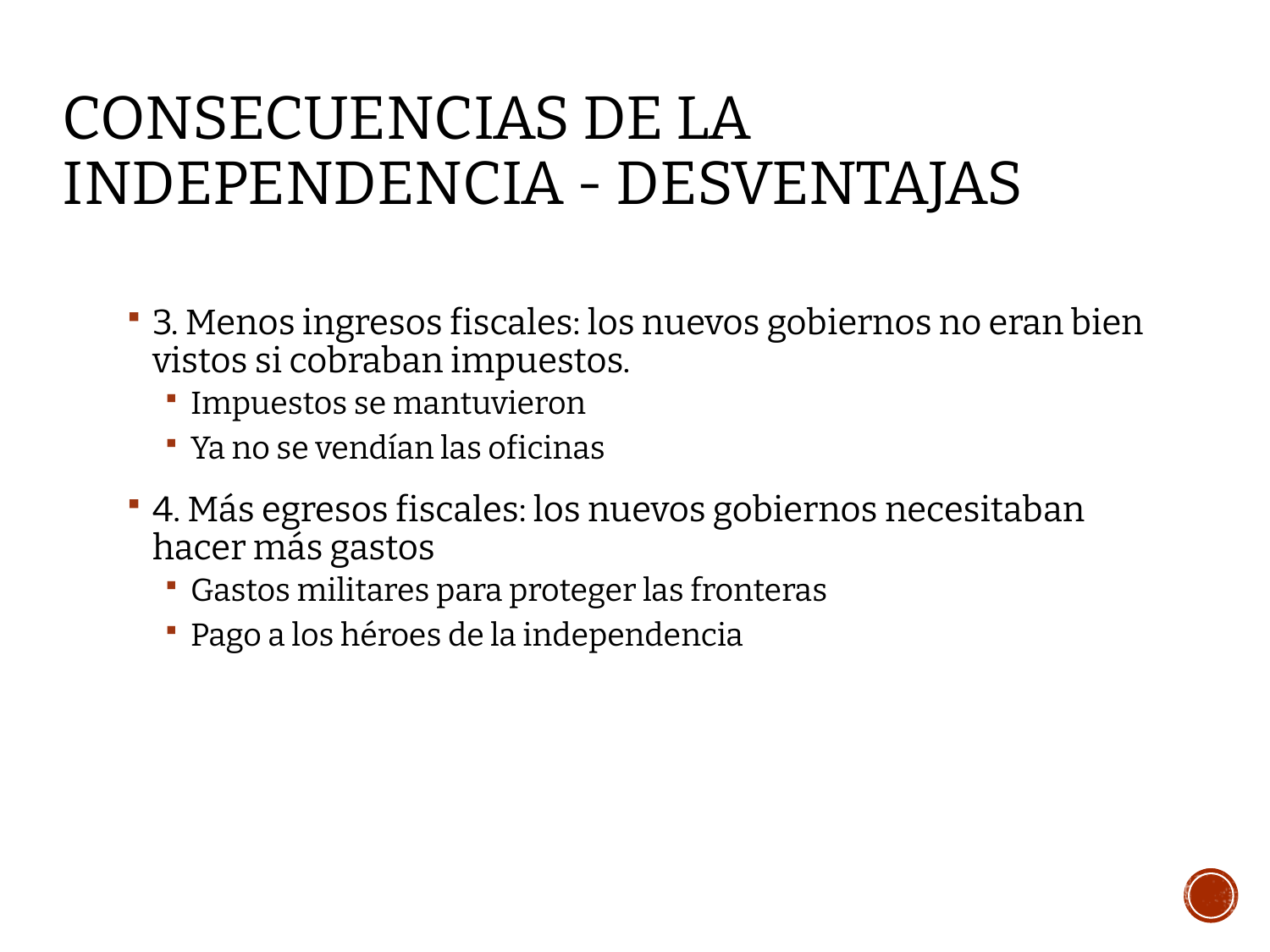

# CONSECUENCIAS DE LA INDEPENDENCIA - Desventajas
3. Menos ingresos fiscales: los nuevos gobiernos no eran bien vistos si cobraban impuestos.
Impuestos se mantuvieron
Ya no se vendían las oficinas
4. Más egresos fiscales: los nuevos gobiernos necesitaban hacer más gastos
Gastos militares para proteger las fronteras
Pago a los héroes de la independencia